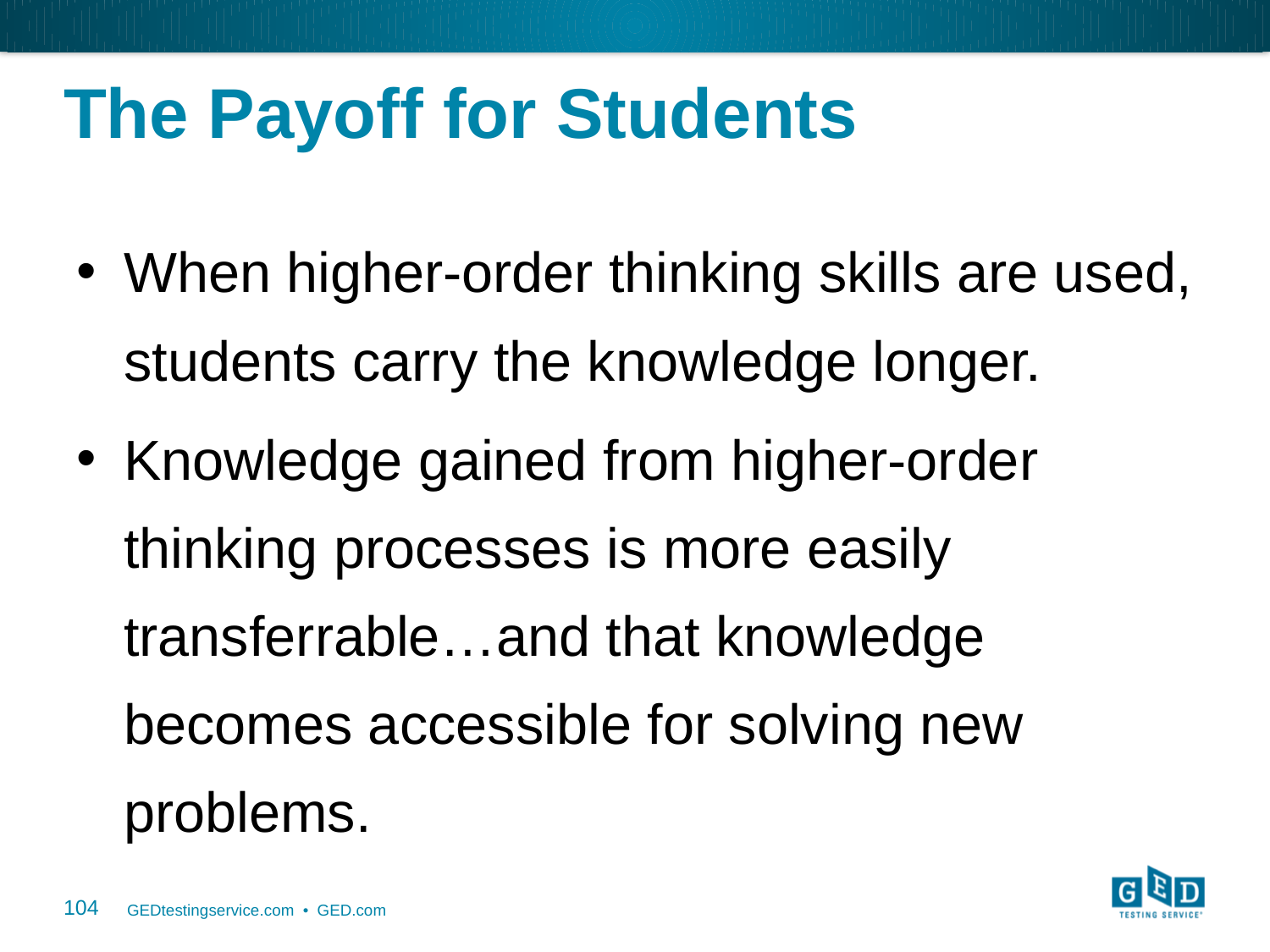

# The Payoff for Students
When higher-order thinking skills are used, students carry the knowledge longer.
Knowledge gained from higher-order thinking processes is more easily transferrable…and that knowledge becomes accessible for solving new problems.
104